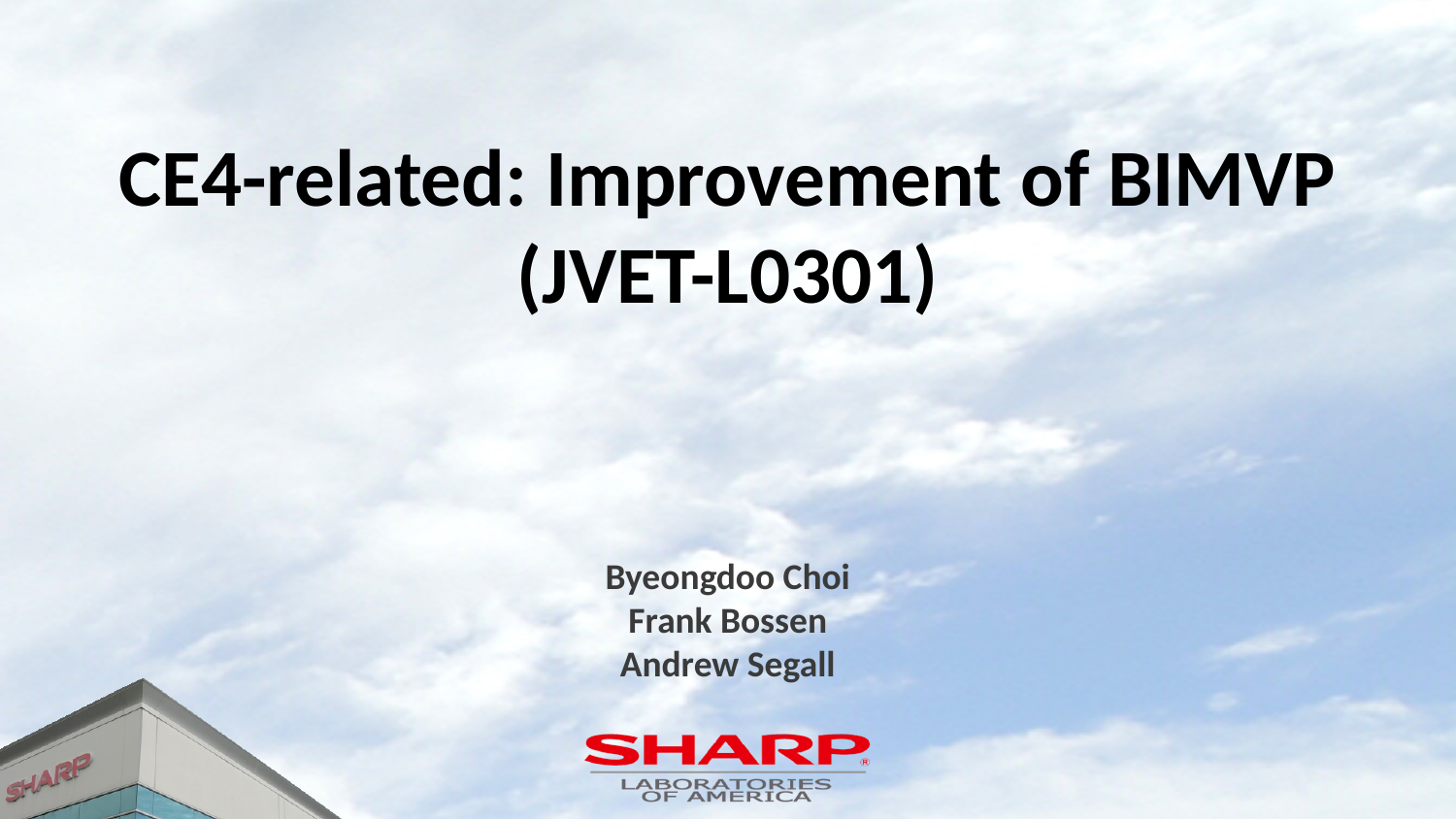

# CE4-related: Improvement of BIMVP (JVET-L0301)
Byeongdoo Choi
Frank Bossen
Andrew Segall